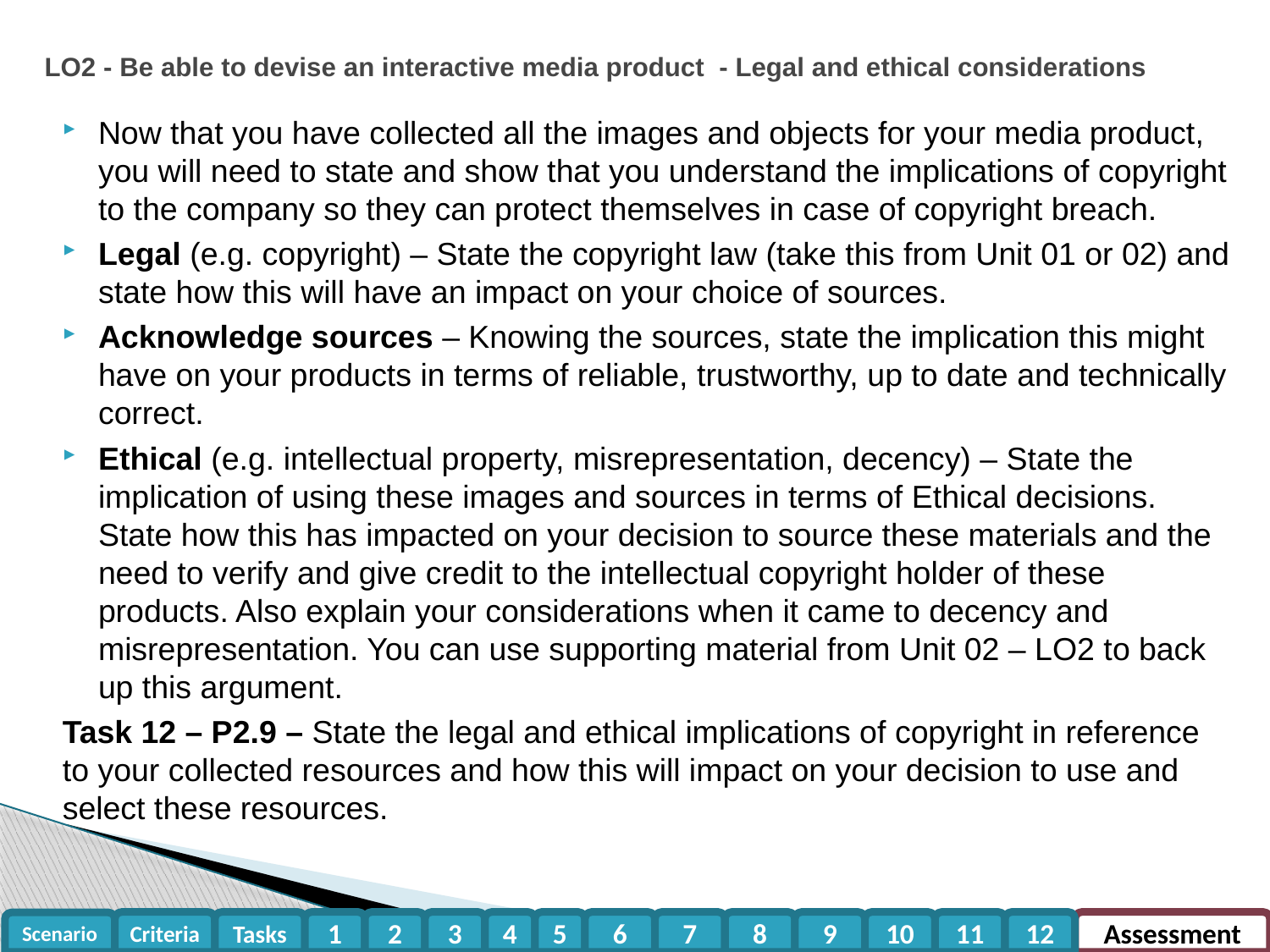

# LO2 - Be able to devise an interactive media product  - Legal and ethical considerations
Now that you have collected all the images and objects for your media product, you will need to state and show that you understand the implications of copyright to the company so they can protect themselves in case of copyright breach.
Legal (e.g. copyright) – State the copyright law (take this from Unit 01 or 02) and state how this will have an impact on your choice of sources.
Acknowledge sources – Knowing the sources, state the implication this might have on your products in terms of reliable, trustworthy, up to date and technically correct.
Ethical (e.g. intellectual property, misrepresentation, decency) – State the implication of using these images and sources in terms of Ethical decisions. State how this has impacted on your decision to source these materials and the need to verify and give credit to the intellectual copyright holder of these products. Also explain your considerations when it came to decency and misrepresentation. You can use supporting material from Unit 02 – LO2 to back up this argument.
Task 12 – P2.9 – State the legal and ethical implications of copyright in reference to your collected resources and how this will impact on your decision to use and select these resources.